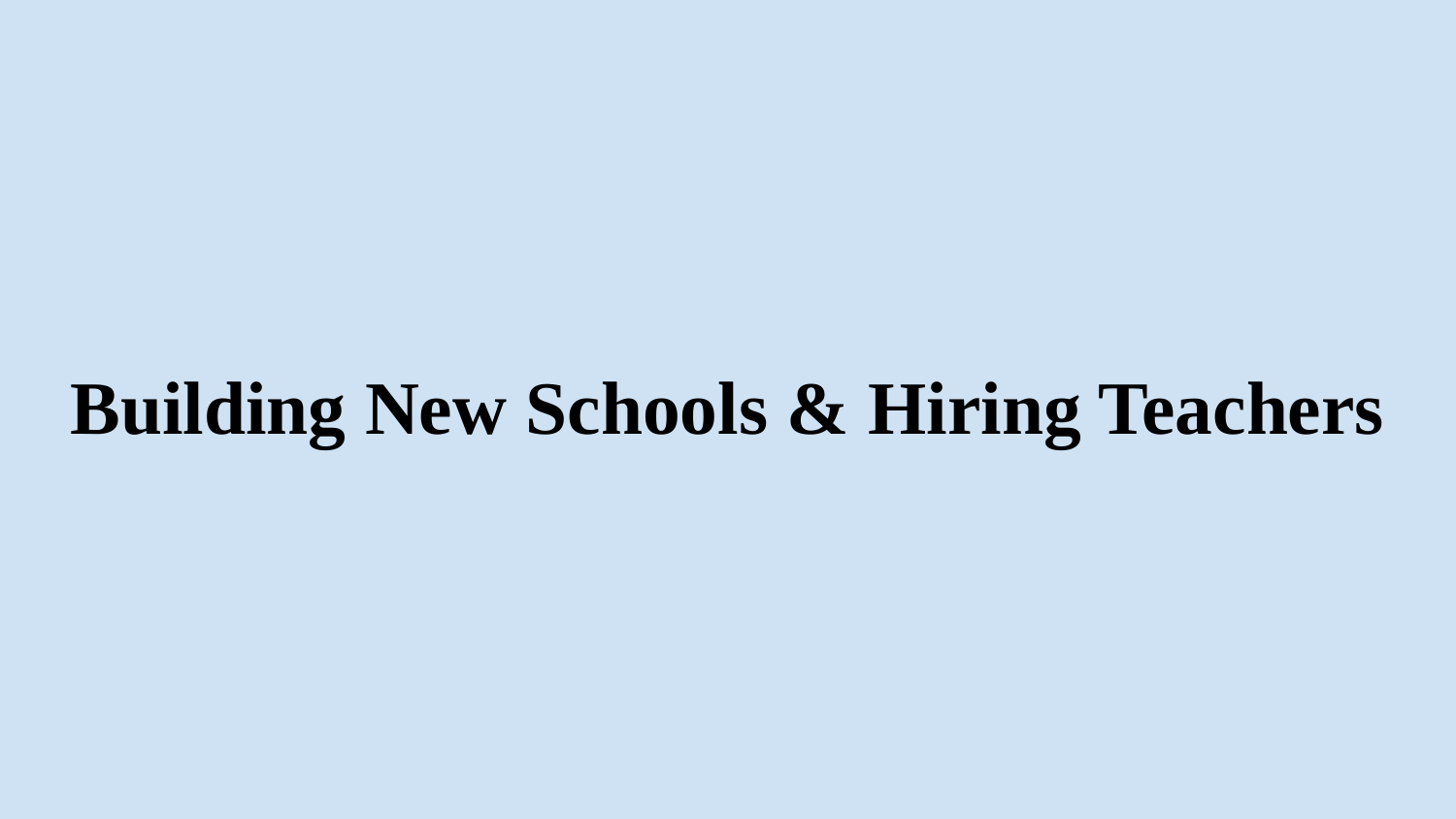

# Building New Schools & Hiring Teachers